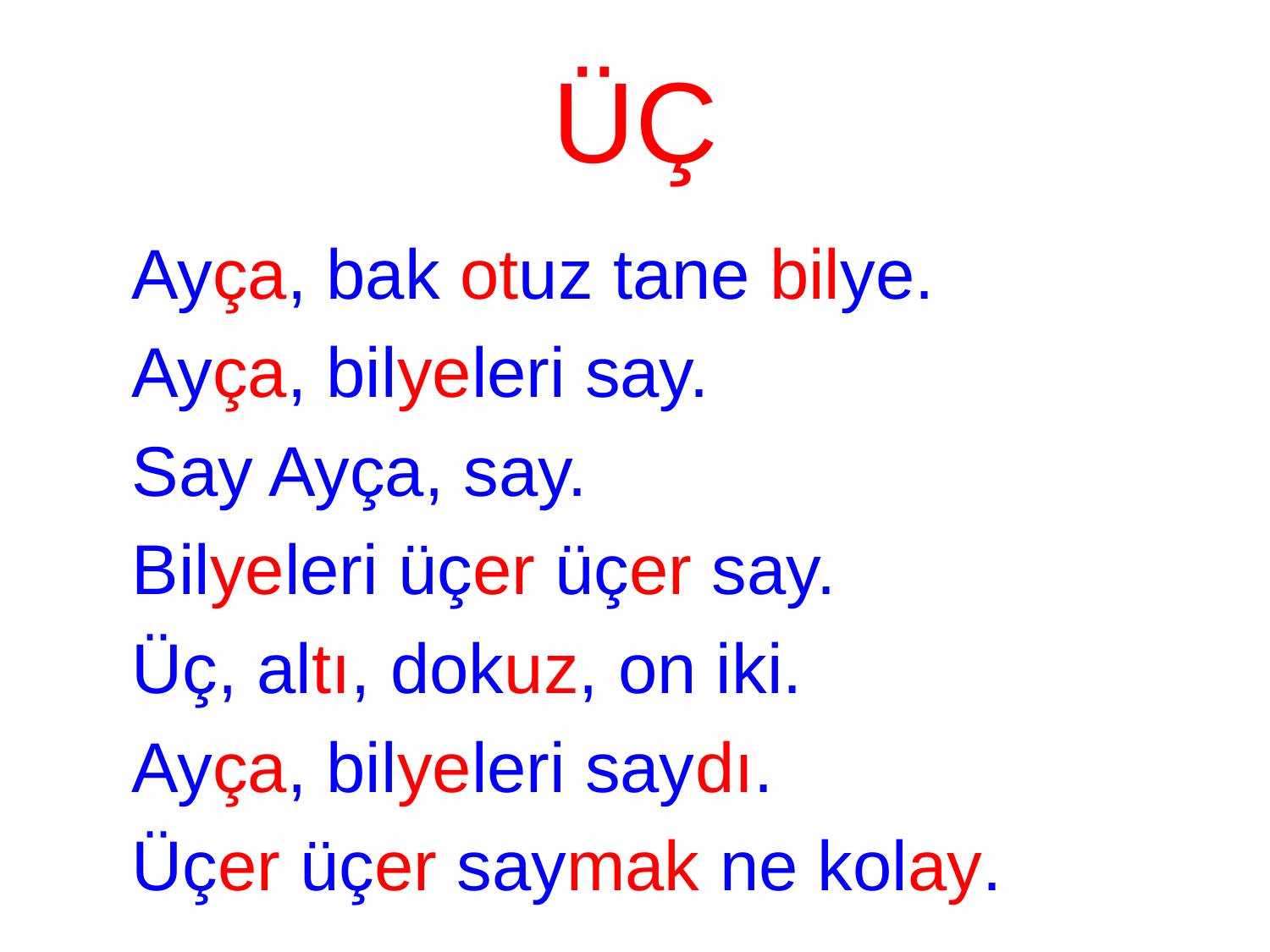

# ÜÇ
Ayça, bak otuz tane bilye.
Ayça, bilyeleri say.
Say Ayça, say.
Bilyeleri üçer üçer say.
Üç, altı, dokuz, on iki.
Ayça, bilyeleri saydı.
Üçer üçer saymak ne kolay.